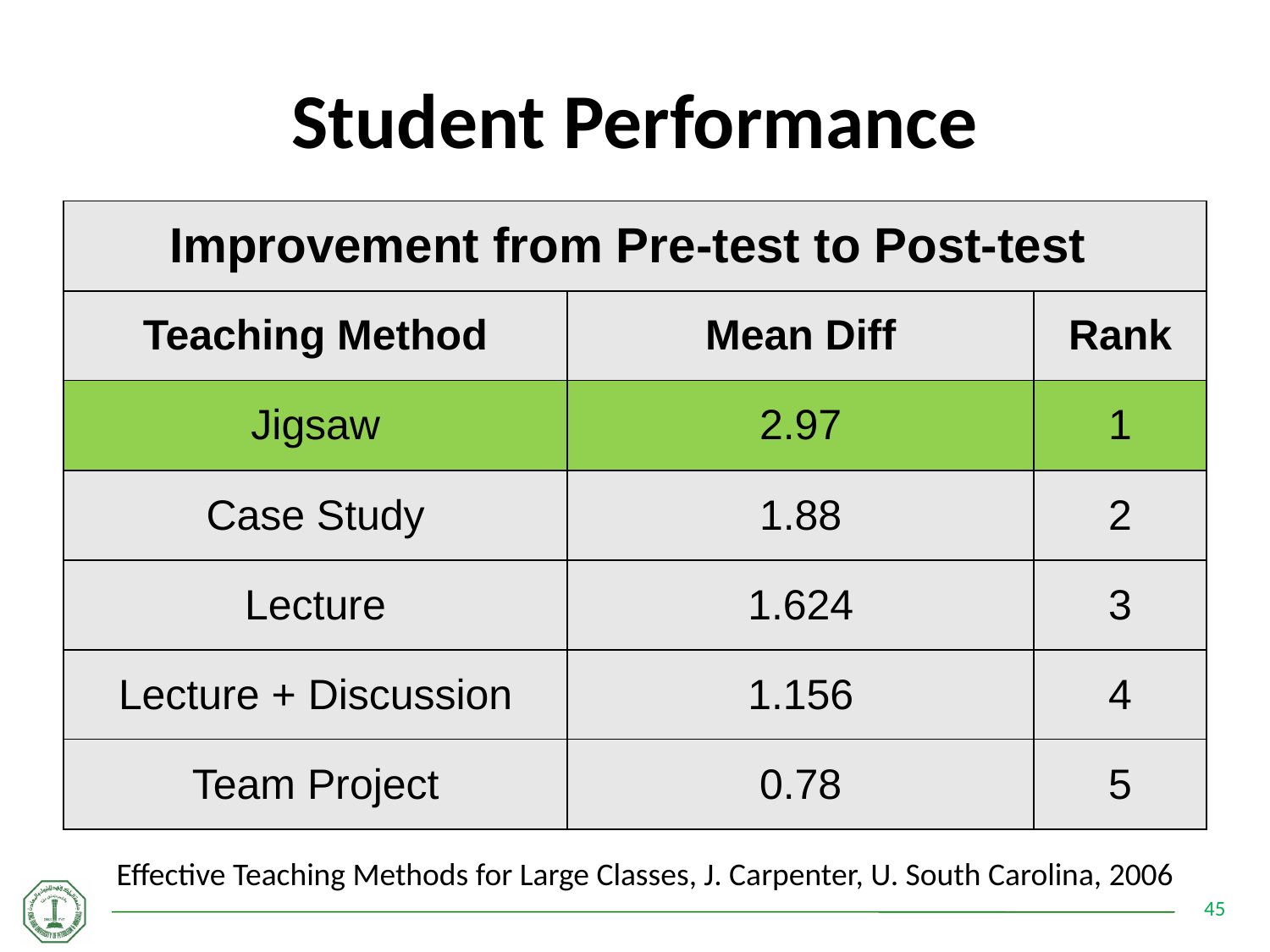

# Student Performance
| Improvement from Pre-test to Post-test |  |  |
| --- | --- | --- |
| Teaching Method | Mean Diff | Rank |
| Jigsaw | 2.97 | 1 |
| Case Study | 1.88 | 2 |
| Lecture | 1.624 | 3 |
| Lecture + Discussion | 1.156 | 4 |
| Team Project | 0.78 | 5 |
Effective Teaching Methods for Large Classes, J. Carpenter, U. South Carolina, 2006
45